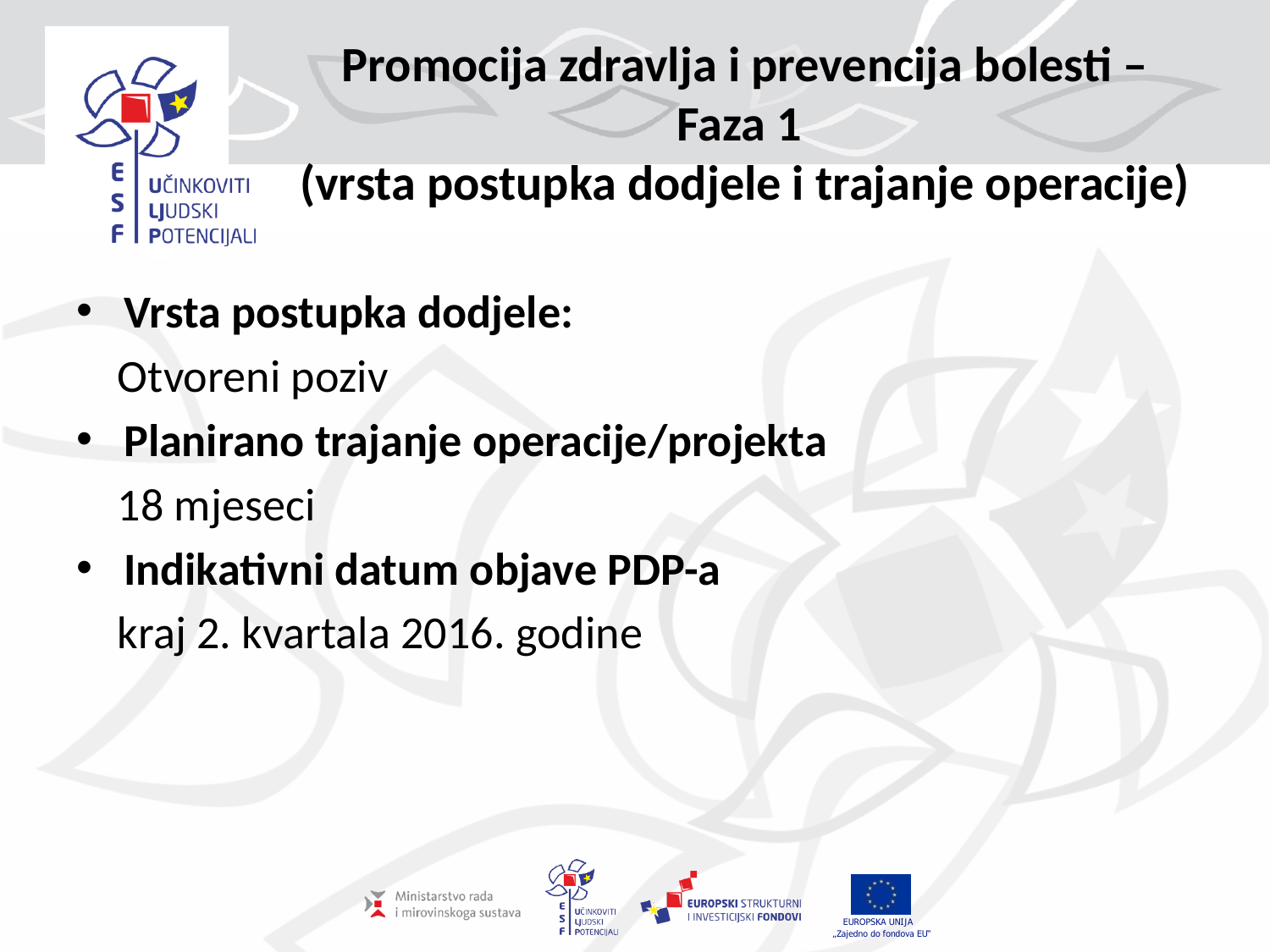

# Promocija zdravlja i prevencija bolesti – Faza 1 (vrsta postupka dodjele i trajanje operacije)
Vrsta postupka dodjele:
    Otvoreni poziv
Planirano trajanje operacije/projekta
    18 mjeseci
Indikativni datum objave PDP-a
    kraj 2. kvartala 2016. godine